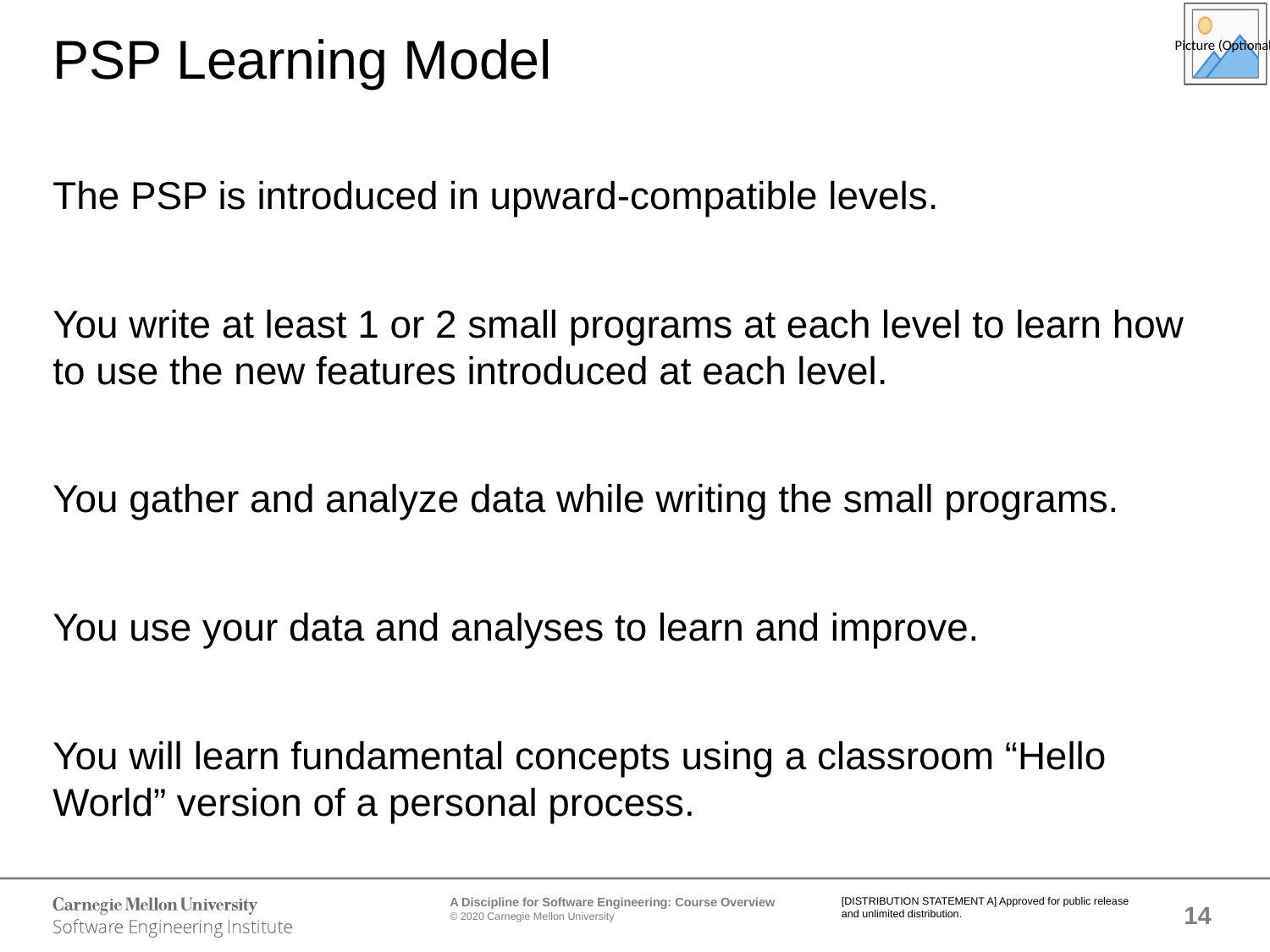

# PSP Learning Model
The PSP is introduced in upward-compatible levels.

You write at least 1 or 2 small programs at each level to learn how to use the new features introduced at each level.

You gather and analyze data while writing the small programs.

You use your data and analyses to learn and improve.

You will learn fundamental concepts using a classroom “Hello World” version of a personal process.